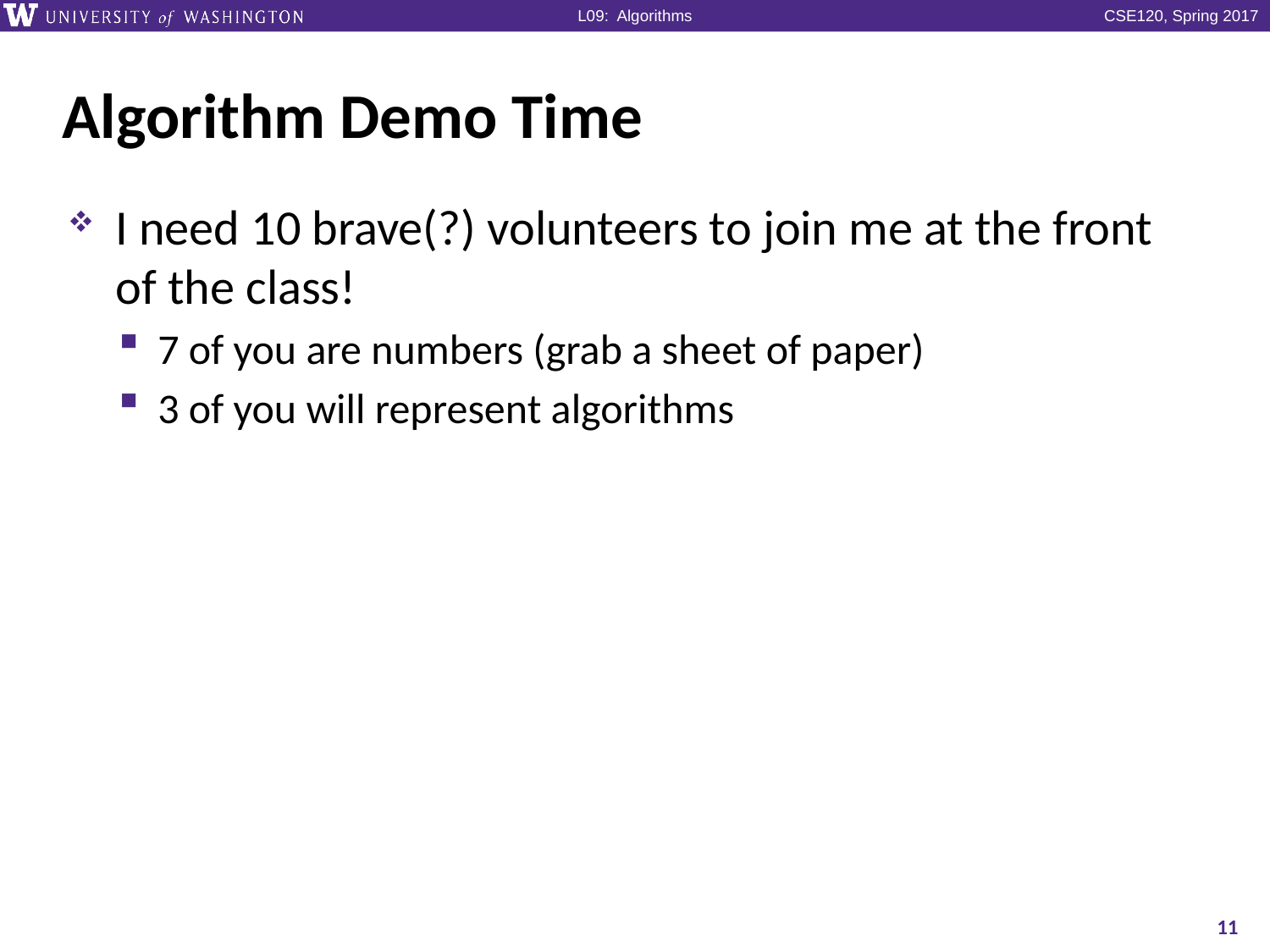

# Algorithm Demo Time
I need 10 brave(?) volunteers to join me at the front of the class!
7 of you are numbers (grab a sheet of paper)
3 of you will represent algorithms
11